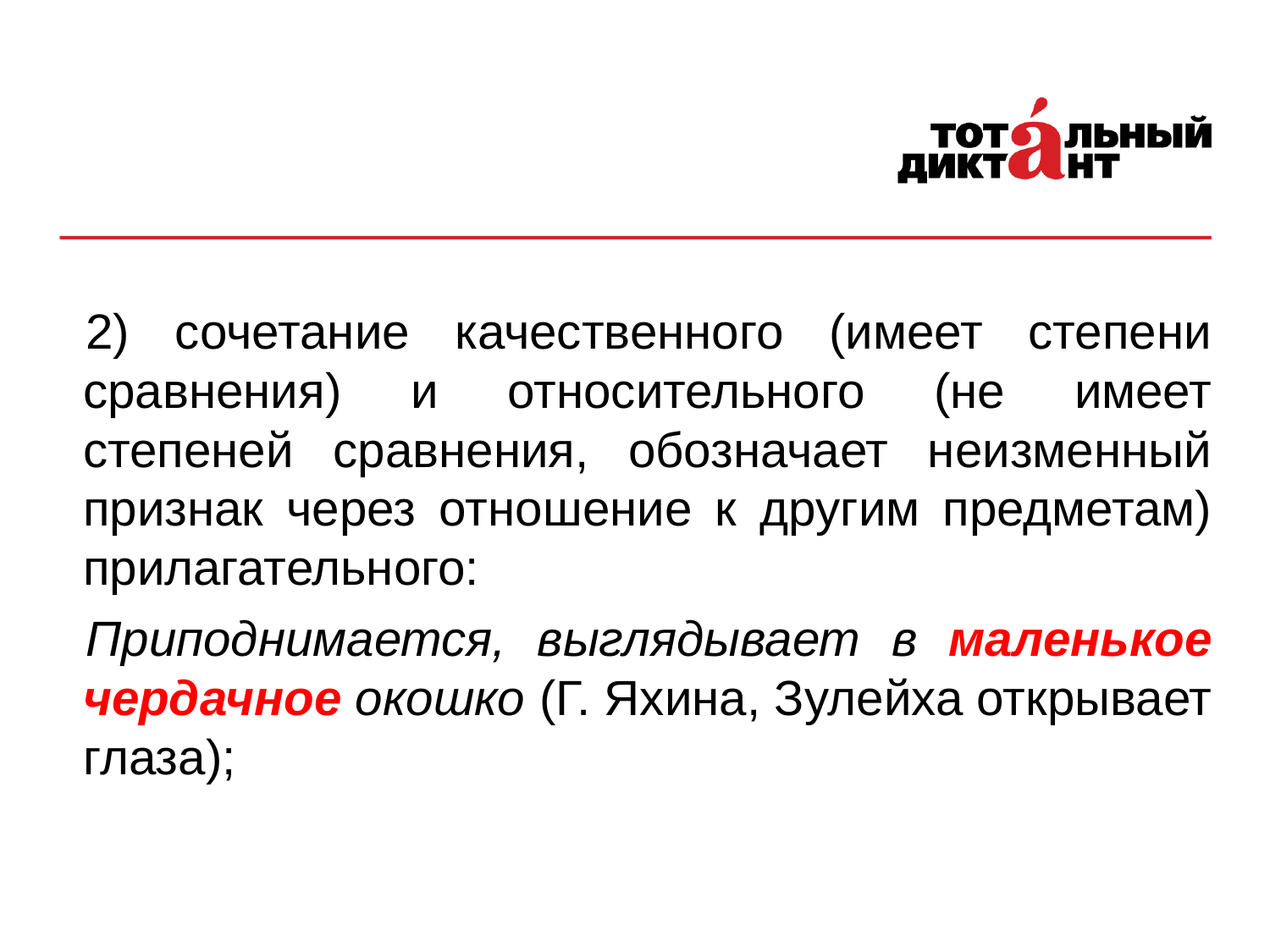

2) сочетание качественного (имеет степени сравнения) и относительного (не имеет степеней сравнения, обозначает неизменный признак через отношение к другим предметам) прилагательного:
Приподнимается, выглядывает в маленькое чердачное окошко (Г. Яхина, Зулейха открывает глаза);